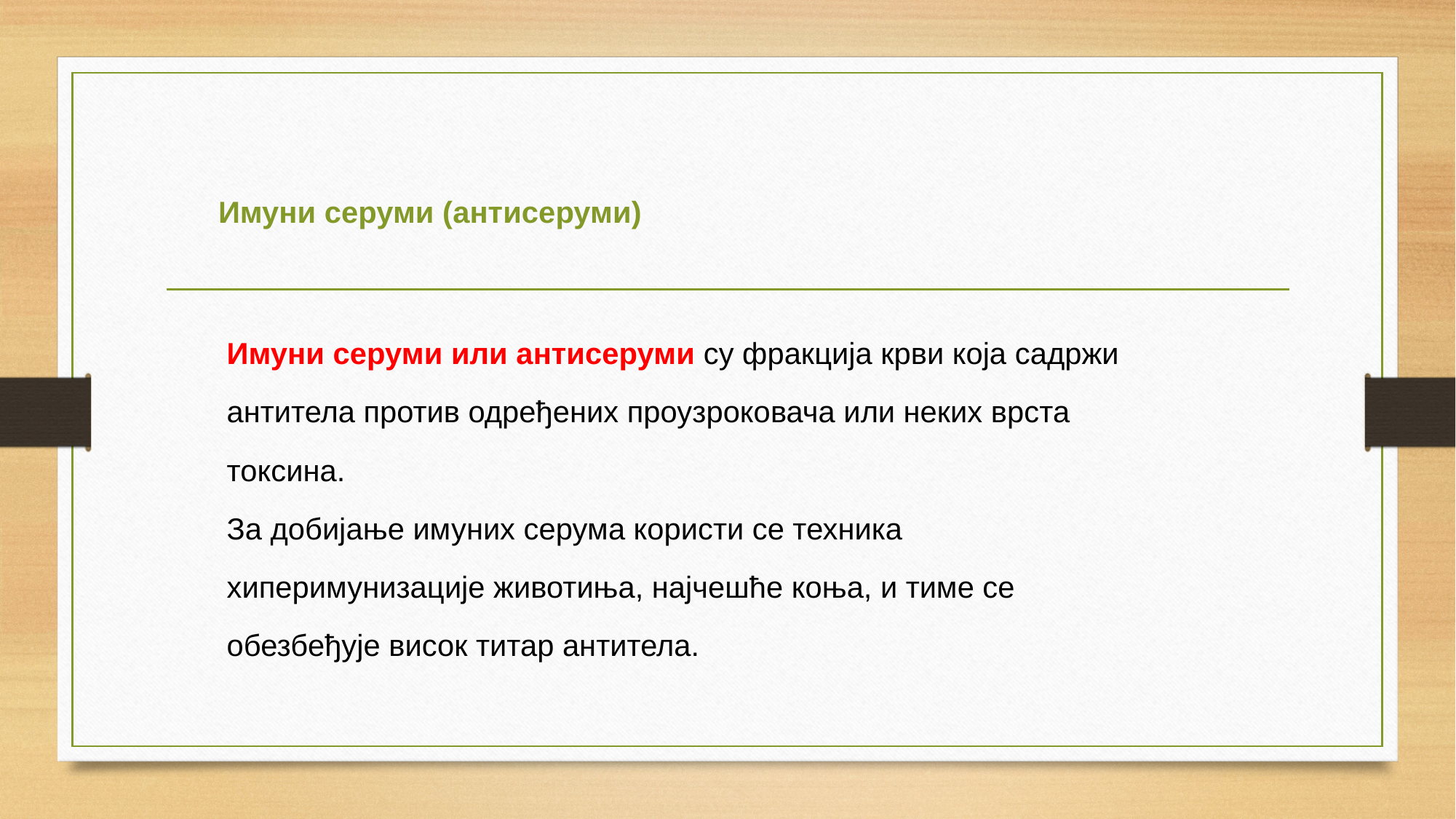

Имуни серуми (антисеруми)
Имуни серуми или антисеруми су фракција крви која садржи антитела против одређених проузроковача или неких врста токсина.
За добијање имуних серума користи се техника хиперимунизације животиња, најчешће коња, и тиме се обезбеђује висок титар антитела.